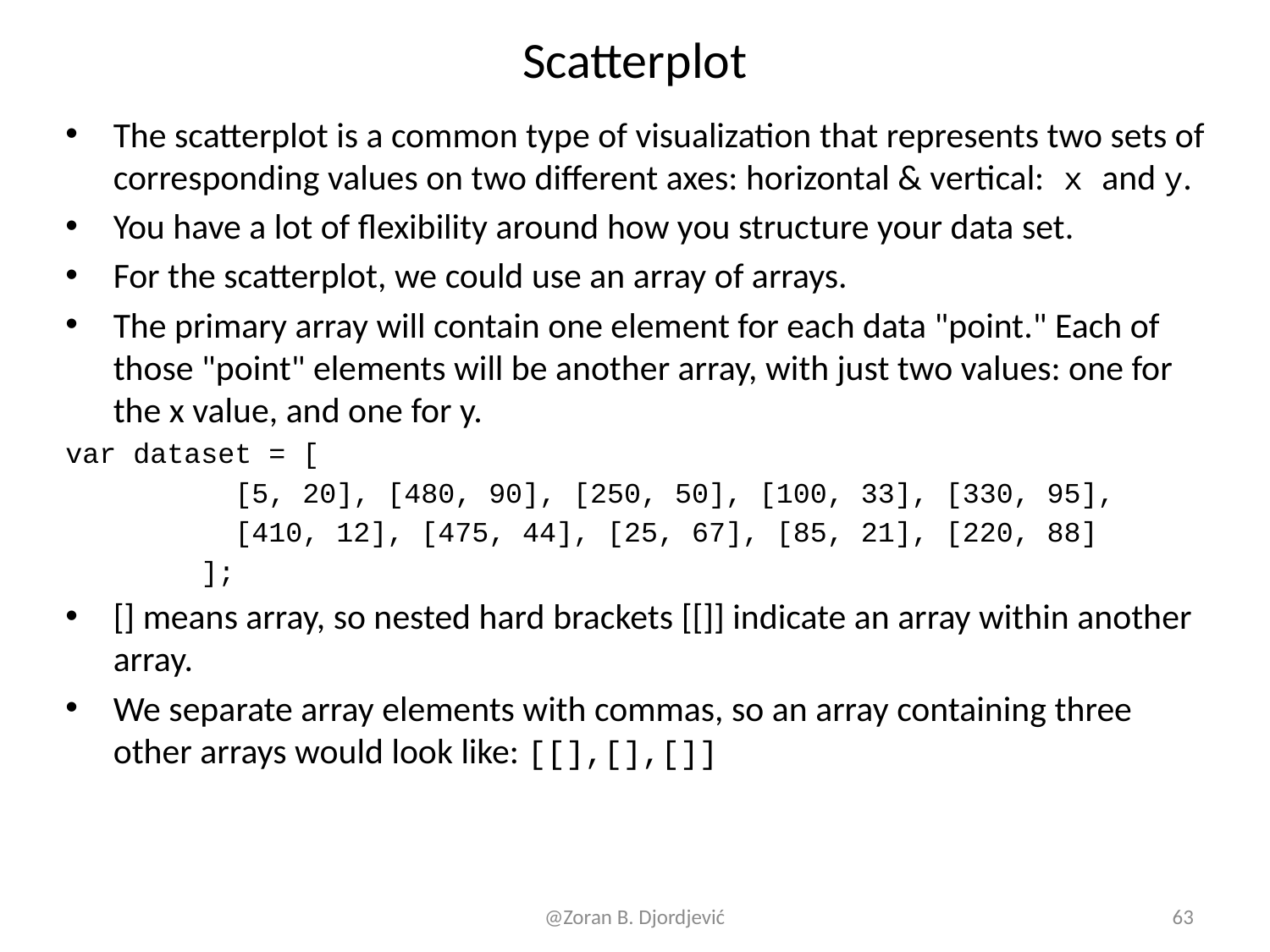

# Scatterplot
The scatterplot is a common type of visualization that represents two sets of corresponding values on two different axes: horizontal & vertical: x and y.
You have a lot of flexibility around how you structure your data set.
For the scatterplot, we could use an array of arrays.
The primary array will contain one element for each data "point." Each of those "point" elements will be another array, with just two values: one for the x value, and one for y.
var dataset = [
          [5, 20], [480, 90], [250, 50], [100, 33], [330, 95],
          [410, 12], [475, 44], [25, 67], [85, 21], [220, 88]
        ];
[] means array, so nested hard brackets [[]] indicate an array within another array.
We separate array elements with commas, so an array containing three other arrays would look like: [[],[],[]]

@Zoran B. Djordjević
63